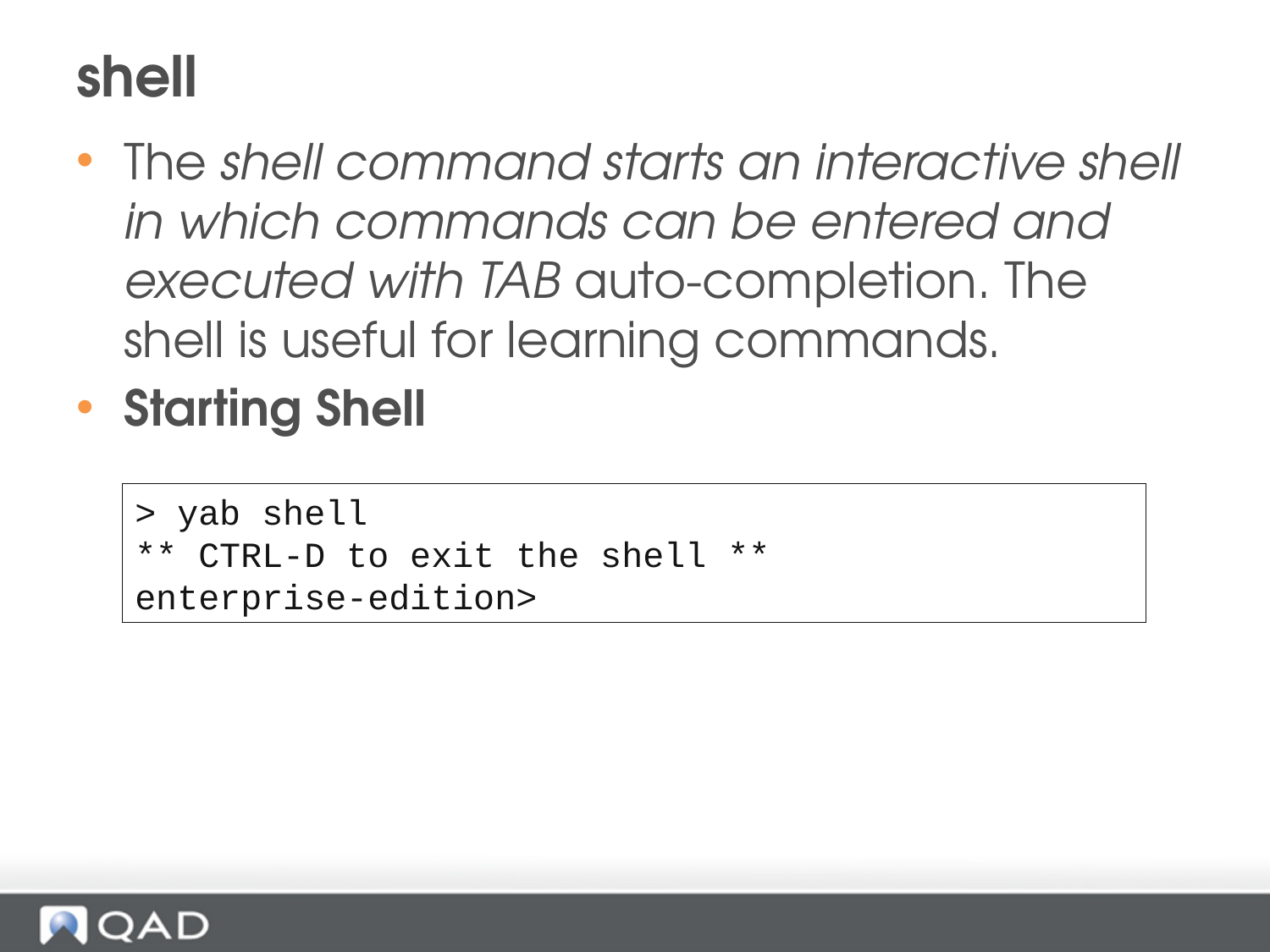

# shell
The shell command starts an interactive shell in which commands can be entered and executed with TAB auto-completion. The shell is useful for learning commands.
Starting Shell
> yab shell
** CTRL-D to exit the shell **
enterprise-edition>